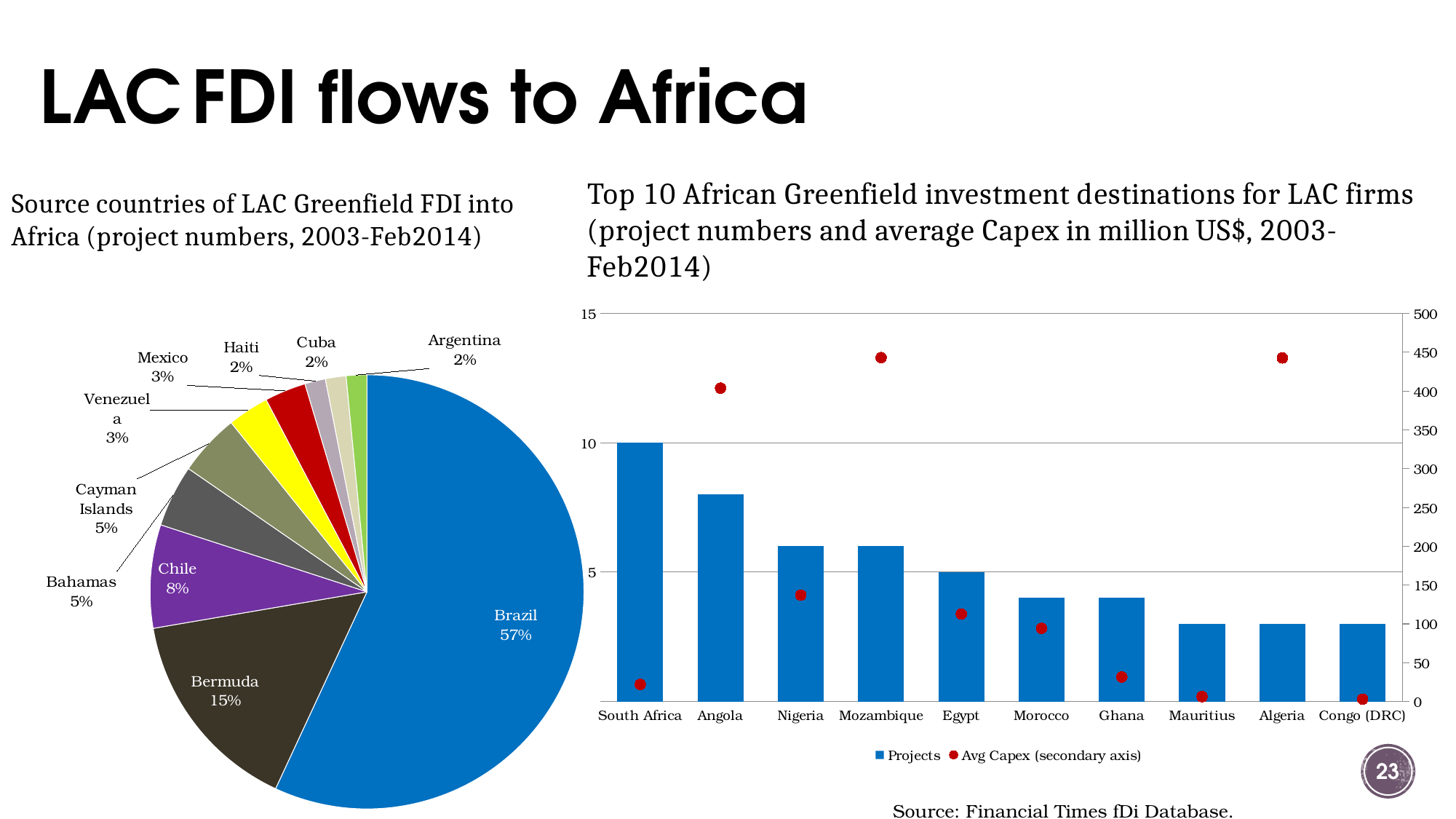

# LAC FDI flows to Africa
Top 10 African Greenfield investment destinations for LAC firms (project numbers and average Capex in million US$, 2003-Feb2014)
Source countries of LAC Greenfield FDI into Africa (project numbers, 2003-Feb2014)

### Chart

| Category | Projects | Avg Capex (secondary axis) |
|---|---|---|
| South Africa | 10.0 | 22.1 |
| Angola | 8.0 | 403.7 |
| Nigeria | 6.0 | 137.2 |
| Mozambique | 6.0 | 443.0 |
| Egypt | 5.0 | 112.7 |
| Morocco | 4.0 | 94.2 |
| Ghana | 4.0 | 31.6 |
| Mauritius | 3.0 | 6.3 |
| Algeria | 3.0 | 442.6 |
| Congo (DRC) | 3.0 | 3.1 |

### Chart

| Category |  |
|---|---|
| Brazil | 37.0 |
| Bermuda | 10.0 |
| Chile | 5.0 |
| Bahamas | 3.0 |
| Cayman Islands | 3.0 |
| Venezuela | 2.0 |
| Mexico | 2.0 |
| Haiti | 1.0 |
| Cuba | 1.0 |
| Argentina | 1.0 |
23
Source: Financial Times fDi Database.